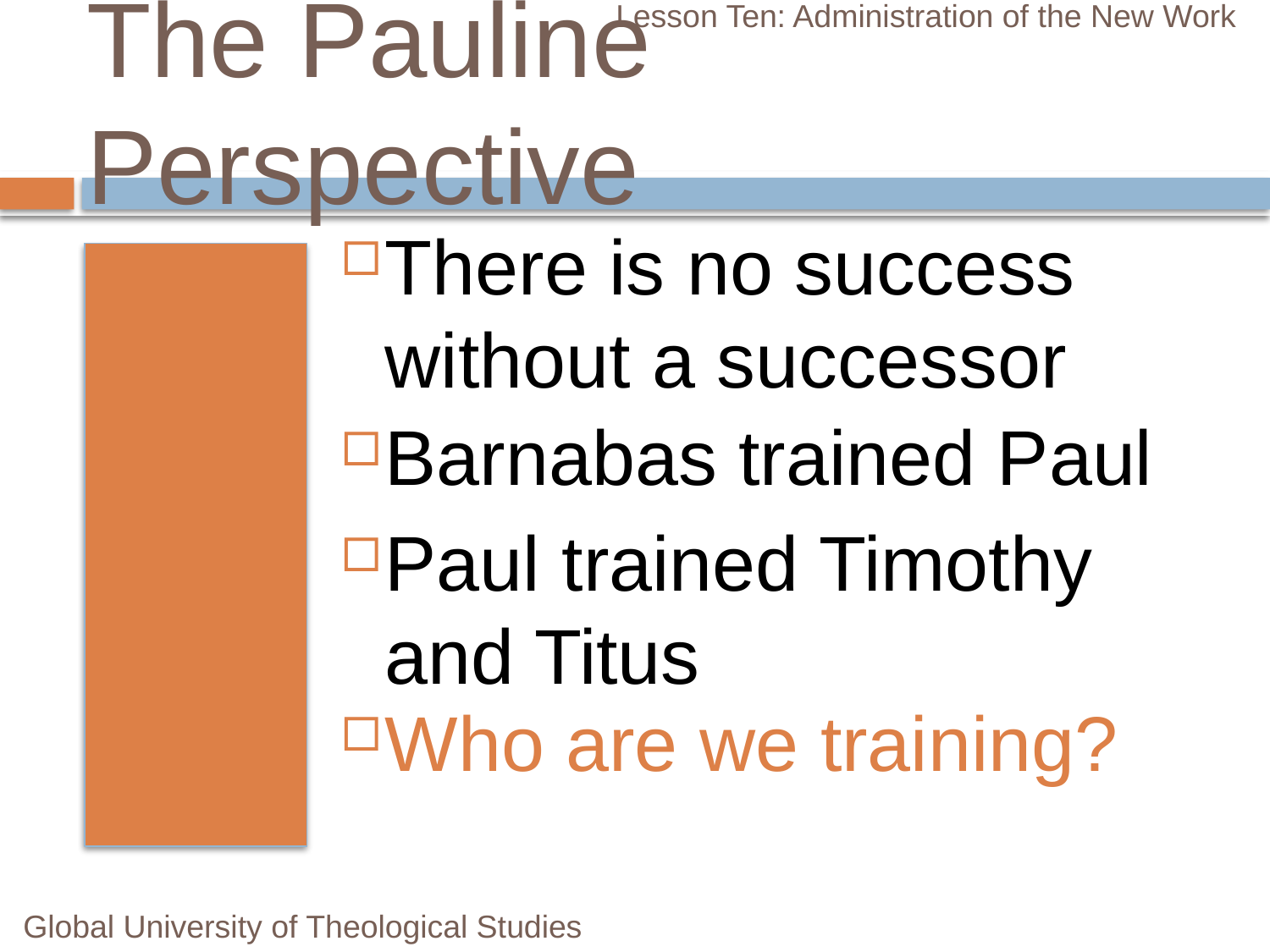

Lesson Ten: Administration of the New Work
# The Pauline Perspective
There is no success without a successor

Barnabas trained Paul
Paul trained Timothy and Titus
Who are we training?
Global University of Theological Studies